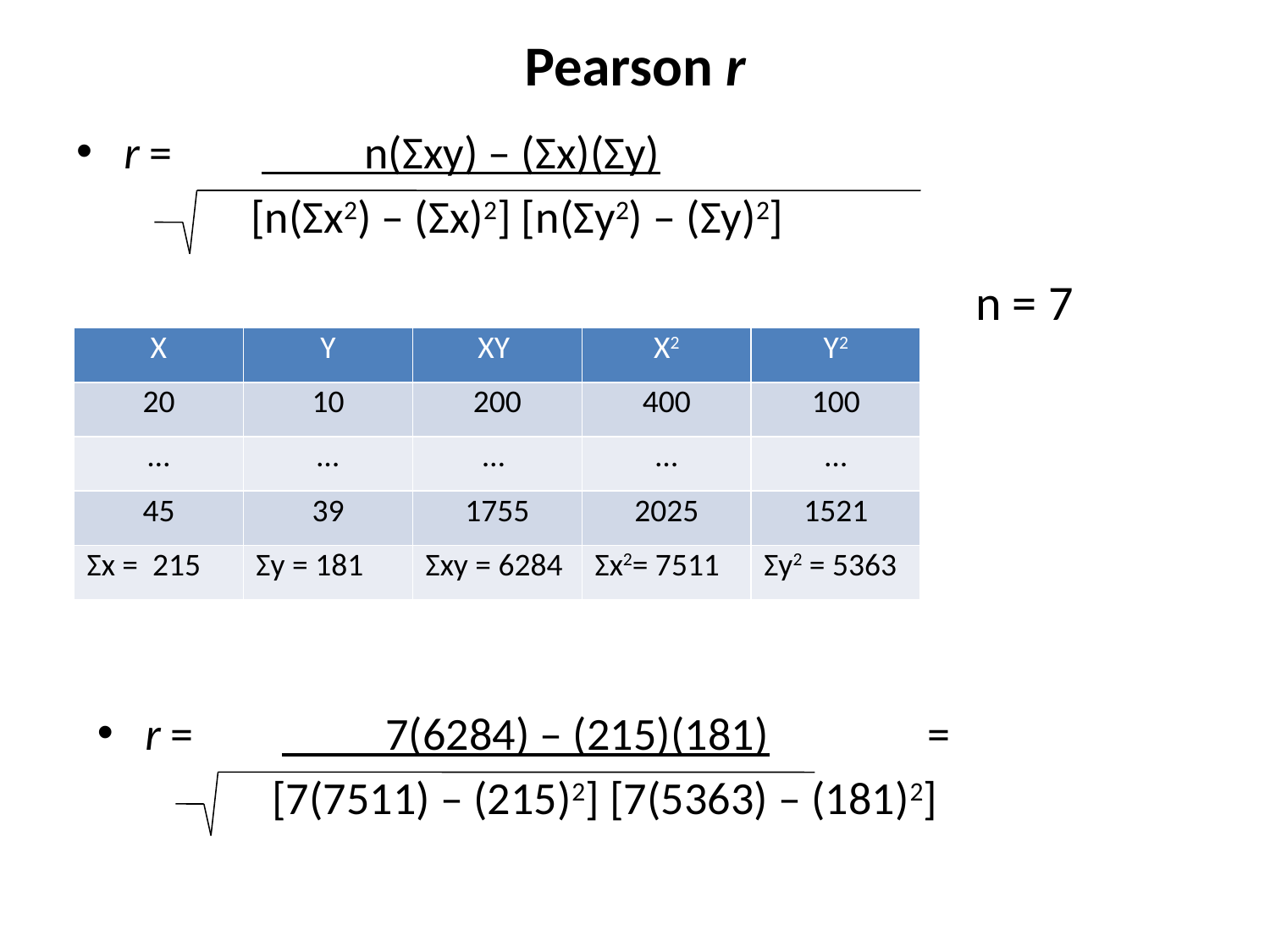

# Pearson r
r = 	           n(Σxy) – (Σx)(Σy)
		[n(Σx2) – (Σx)2] [n(Σy2) – (Σy)2]

n = 7
| X | Y | XY | X2 | Y2 |
| --- | --- | --- | --- | --- |
| 20 | 10 | 200 | 400 | 100 |
| … | … | … | … | … |
| 45 | 39 | 1755 | 2025 | 1521 |
| Σx = 215 | Σy = 181 | Σxy = 6284 | Σx2= 7511 | Σy2 = 5363 |
r = 	           7(6284) – (215)(181)		  =
		[7(7511) – (215)2] [7(5363) – (181)2]